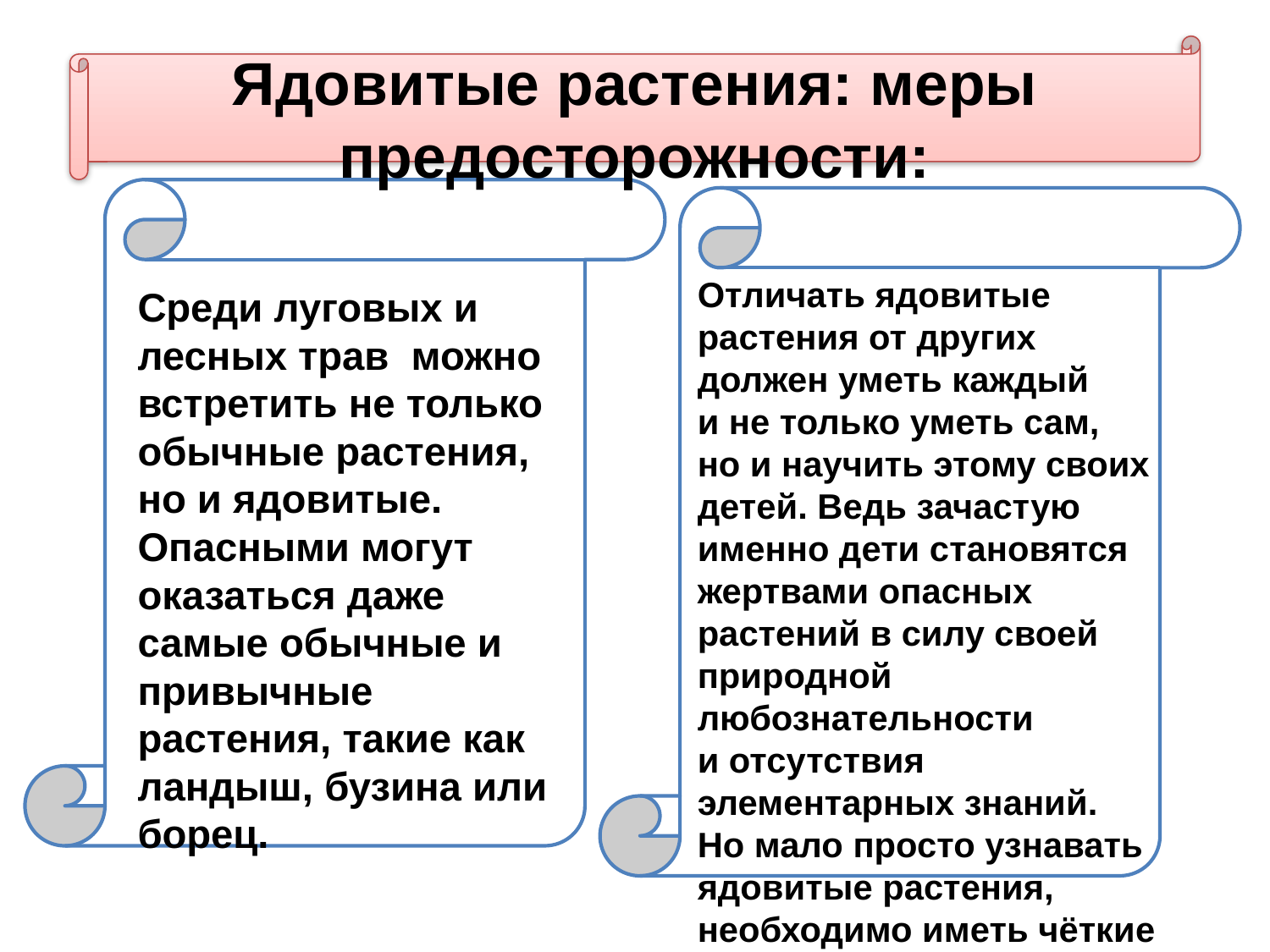

# Ядовитые растения: меры предосторожности:

Отличать ядовитые растения от других должен уметь каждый и не только уметь сам, но и научить этому своих детей. Ведь зачастую именно дети становятся жертвами опасных растений в силу своей природной любознательности и отсутствия элементарных знаний.
Но мало просто узнавать ядовитые растения, необходимо иметь чёткие представления о том, как оказывать первую помощь при отравлении или поражении тем и или иным опасным растением.
Среди луговых и лесных трав  можно встретить не только обычные растения, но и ядовитые.  Опасными могут оказаться даже самые обычные и привычные растения, такие как ландыш, бузина или борец.